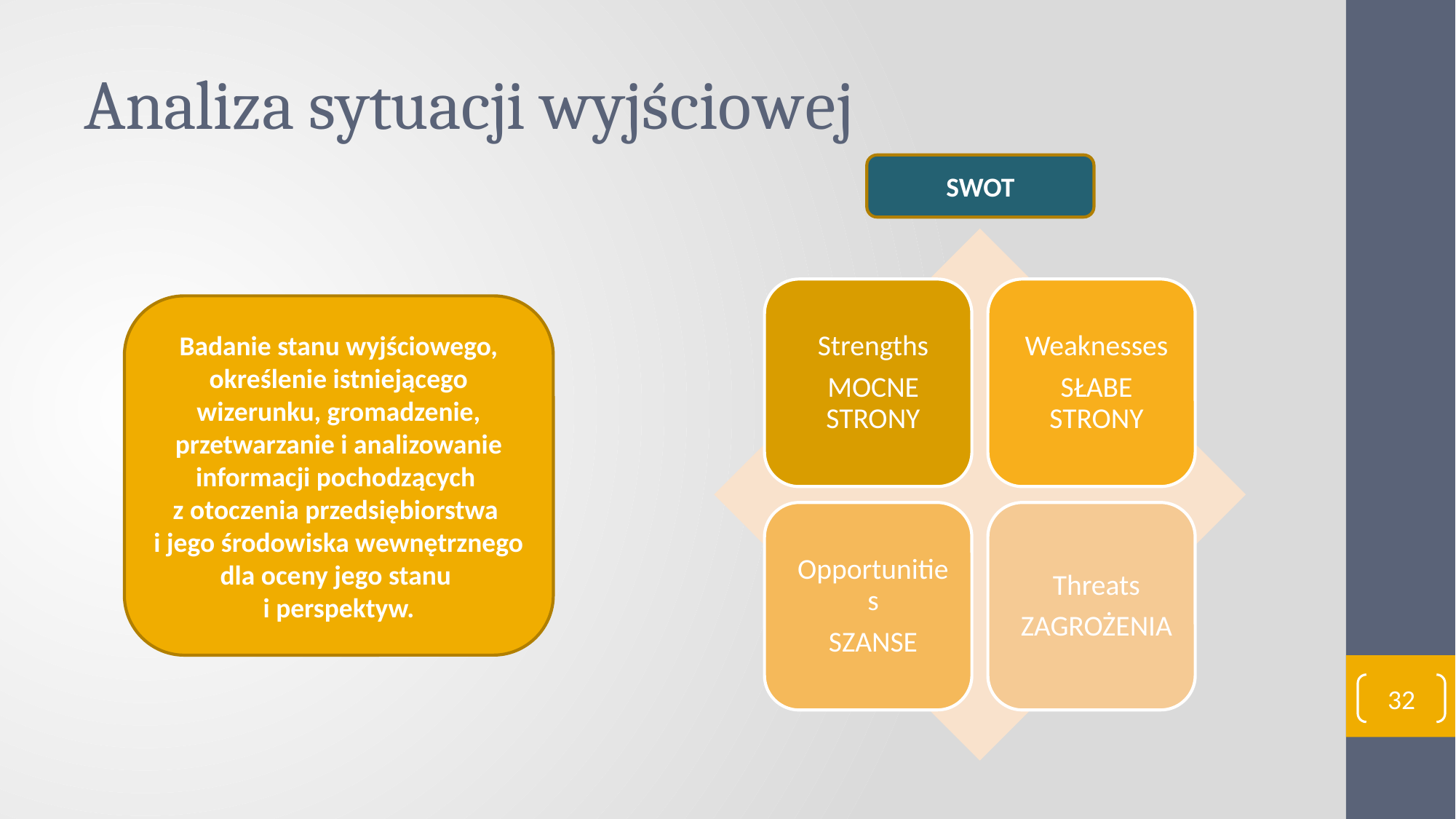

# Analiza sytuacji wyjściowej
SWOT
Strengths
MOCNE STRONY
Weaknesses
SŁABE STRONY
Opportunities
SZANSE
Threats
ZAGROŻENIA
Badanie stanu wyjściowego, określenie istniejącego wizerunku, gromadzenie, przetwarzanie i analizowanie informacji pochodzących
z otoczenia przedsiębiorstwa
i jego środowiska wewnętrznego dla oceny jego stanu
i perspektyw.
32